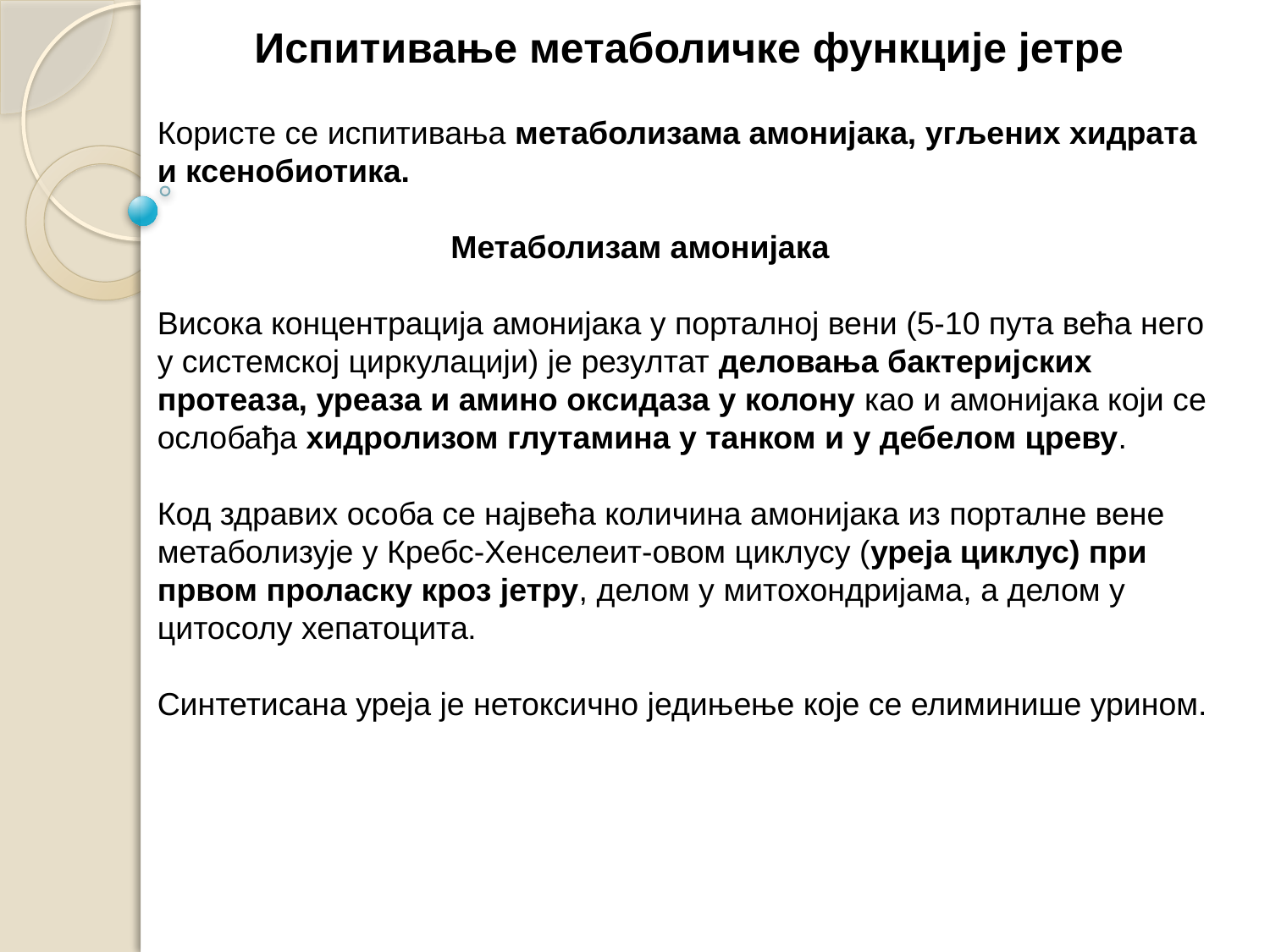

Испитивање метаболичке функције јетре
Користе се испитивања метаболизама амонијака, угљених хидрата и ксенобиотика.

                                 Метаболизам амонијака
Висока концентрација амонијака у порталној вени (5-10 пута већа него у системској циркулацији) је резултат деловања бактеријских протеаза, уреаза и амино оксидаза у колону као и амонијака који се
ослобађа хидролизом глутамина у танком и у дебелом цреву.

Код здравих особа се највећа количина амонијака из порталне вене метаболизује у Кребс-Хенселеит-овом циклусу (уреја циклус) при првом проласку кроз јетру, делом у митохондријама, а делом у цитосолу хепатоцита.

Синтетисана уреја је нетоксично једињење које се елиминише урином.